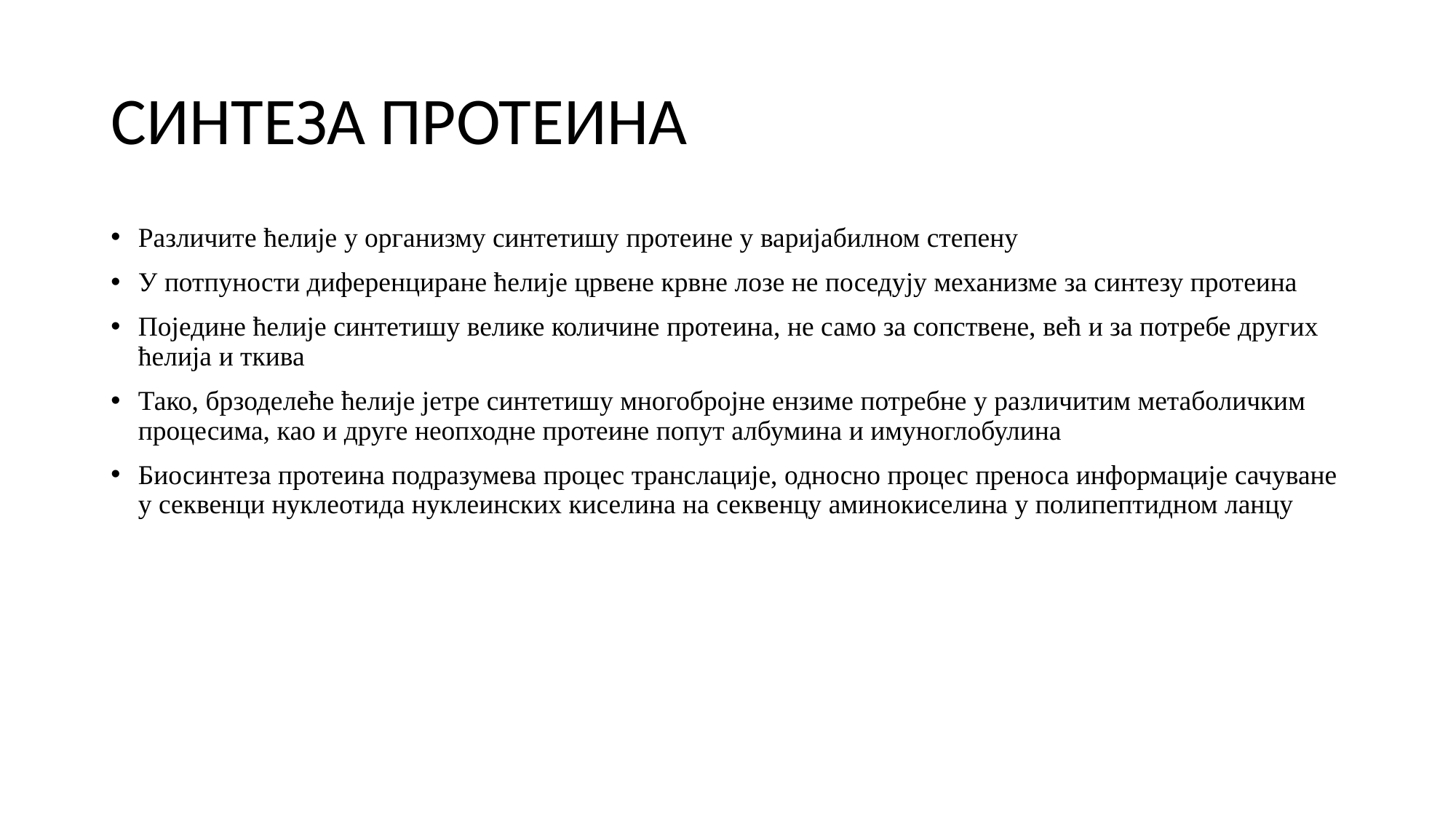

# СИНТЕЗА ПРОТЕИНА
Различите ћелије у организму синтетишу протеине у варијабилном степену
У потпуности диференциране ћелије црвене крвне лозе не поседују механизме за синтезу протеина
Поједине ћелије синтетишу велике количине протеина, не само за сопствене, већ и за потребе других ћелија и ткива
Тако, брзоделеће ћелије јетре синтетишу многобројне ензиме потребне у различитим метаболичким процесима, као и друге неопходне протеине попут албумина и имуноглобулина
Биосинтеза протеина подразумева процес транслације, односно процес преноса информације сачуване у секвенци нуклеотида нуклеинских киселина на секвенцу аминокиселина у полипептидном ланцу